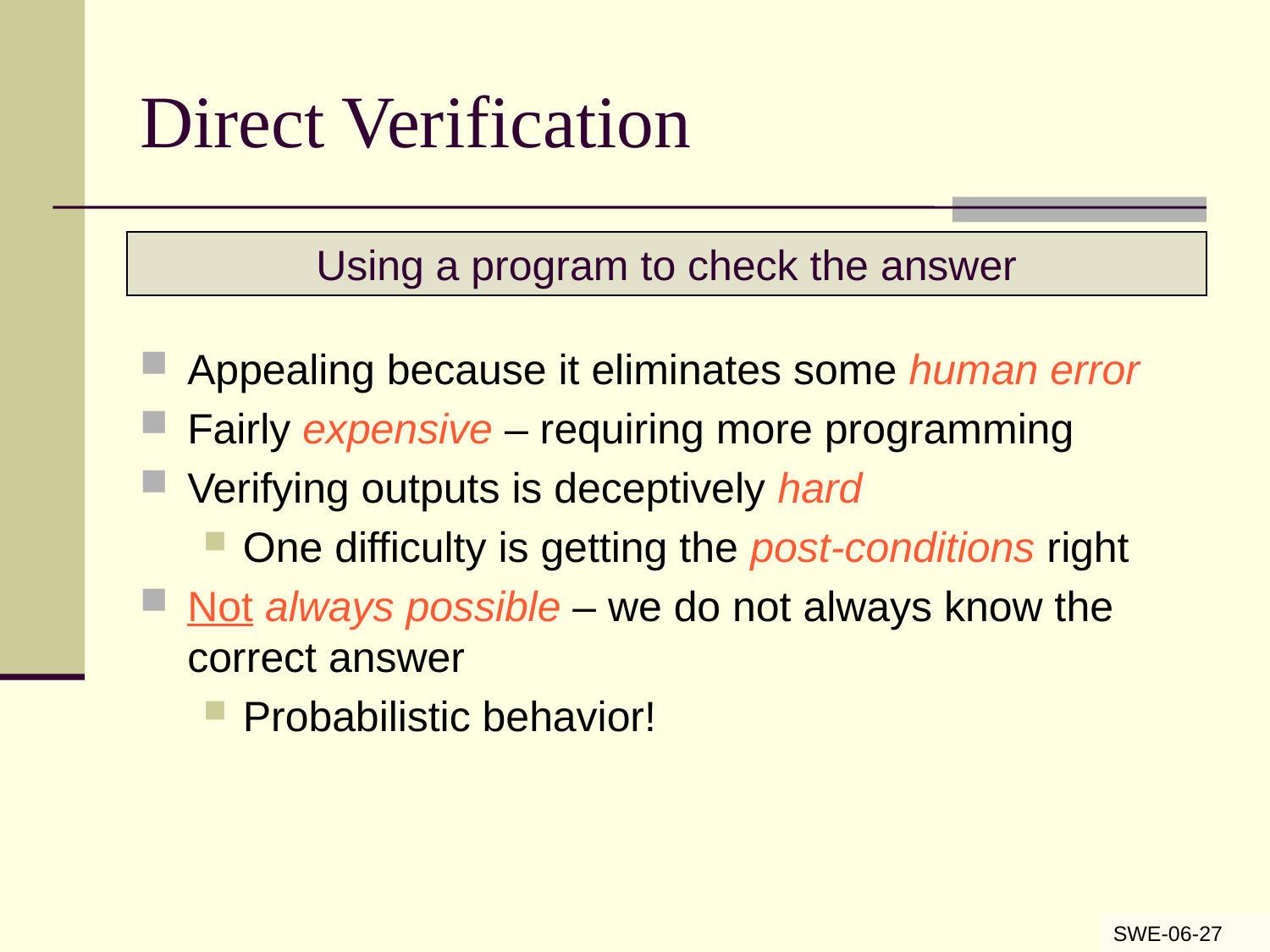

# Direct Verification

Appealing because it eliminates some human error
Fairly expensive – requiring more programming
Verifying outputs is deceptively hard
One difficulty is getting the post-conditions right
Not always possible – we do not always know the correct answer
Probabilistic behavior!
Using a program to check the answer